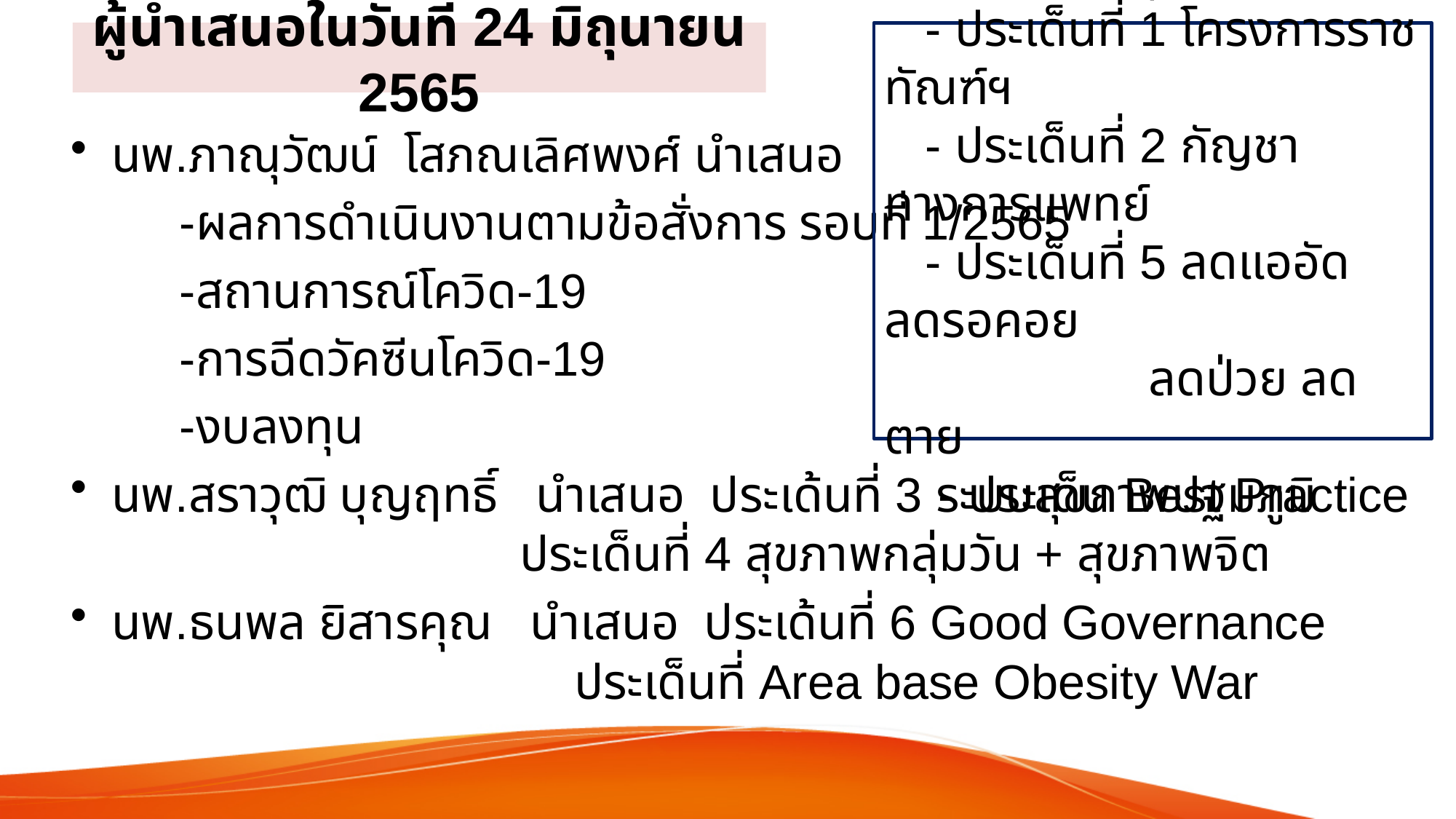

# ผู้นำเสนอในวันที่ 24 มิถุนายน 2565
นพ.วิทยา สุริโย นำเสนอ
   - ประเด็นที่ 1 โครงการราชทัณฑ์ฯ
   - ประเด็นที่ 2 กัญชาทางการแพทย์
   - ประเด็นที่ 5 ลดแออัด  ลดรอคอย
                     ลดป่วย ลดตาย
    - ประเด็น Best Practice
นพ.ภาณุวัฒน์  โสภณเลิศพงศ์ นำเสนอ
	-ผลการดำเนินงานตามข้อสั่งการ รอบที่ 1/2565
	-สถานการณ์โควิด-19
	-การฉีดวัคซีนโควิด-19
	-งบลงทุน
นพ.สราวุฒิ บุญฤทธิ์   นำเสนอ  ประเด้นที่ 3 ระบบสุขภาพปฐมภูมิ
 ประเด็นที่ 4 สุขภาพกลุ่มวัน + สุขภาพจิต
นพ.ธนพล ยิสารคุณ   นำเสนอ  ประเด้นที่ 6 Good Governance
	 ประเด็นที่ Area base Obesity War